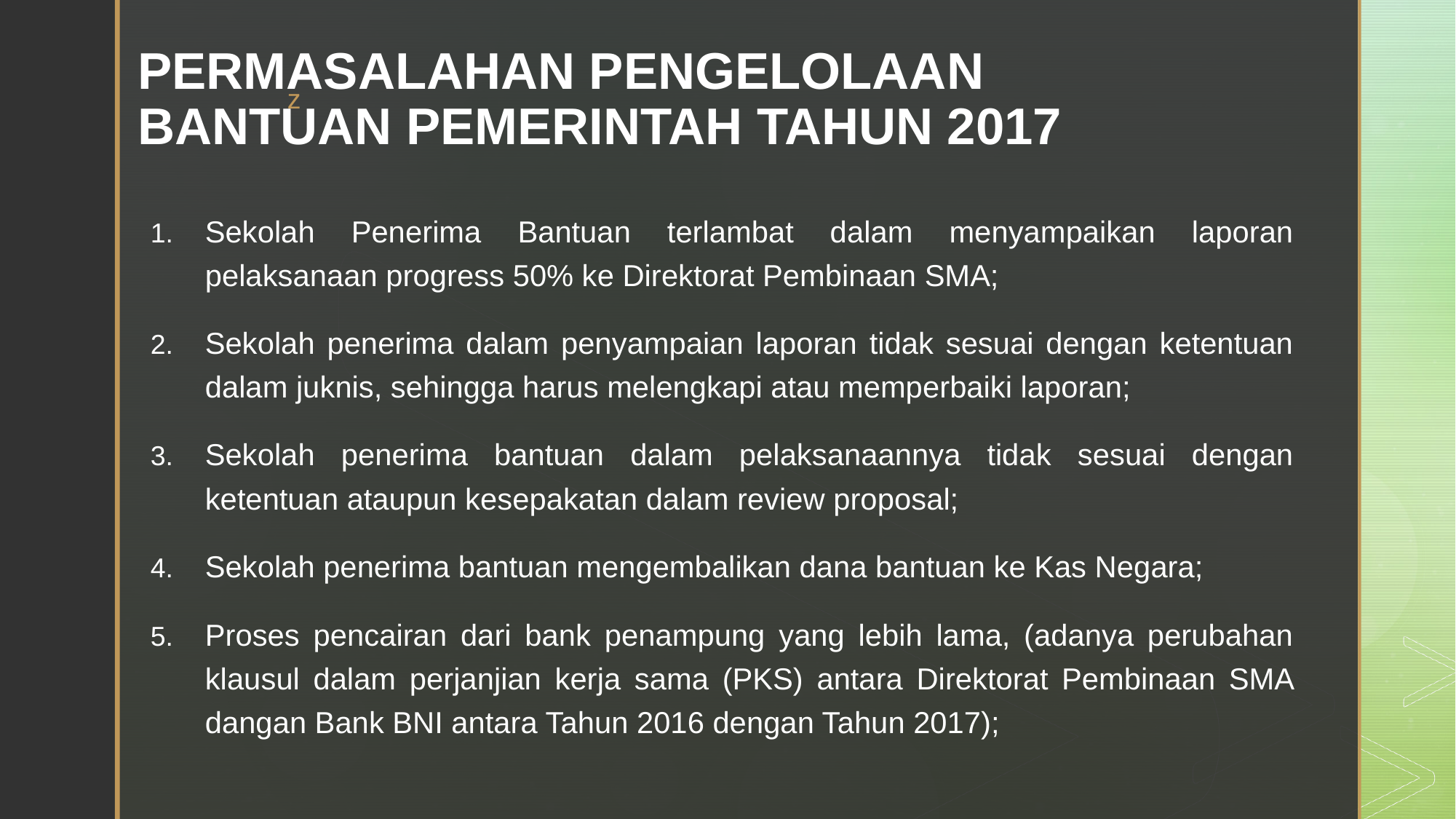

# PERMASALAHAN PENGELOLAAN BANTUAN PEMERINTAH TAHUN 2017
Sekolah Penerima Bantuan terlambat dalam menyampaikan laporan pelaksanaan progress 50% ke Direktorat Pembinaan SMA;
Sekolah penerima dalam penyampaian laporan tidak sesuai dengan ketentuan dalam juknis, sehingga harus melengkapi atau memperbaiki laporan;
Sekolah penerima bantuan dalam pelaksanaannya tidak sesuai dengan ketentuan ataupun kesepakatan dalam review proposal;
Sekolah penerima bantuan mengembalikan dana bantuan ke Kas Negara;
Proses pencairan dari bank penampung yang lebih lama, (adanya perubahan klausul dalam perjanjian kerja sama (PKS) antara Direktorat Pembinaan SMA dangan Bank BNI antara Tahun 2016 dengan Tahun 2017);